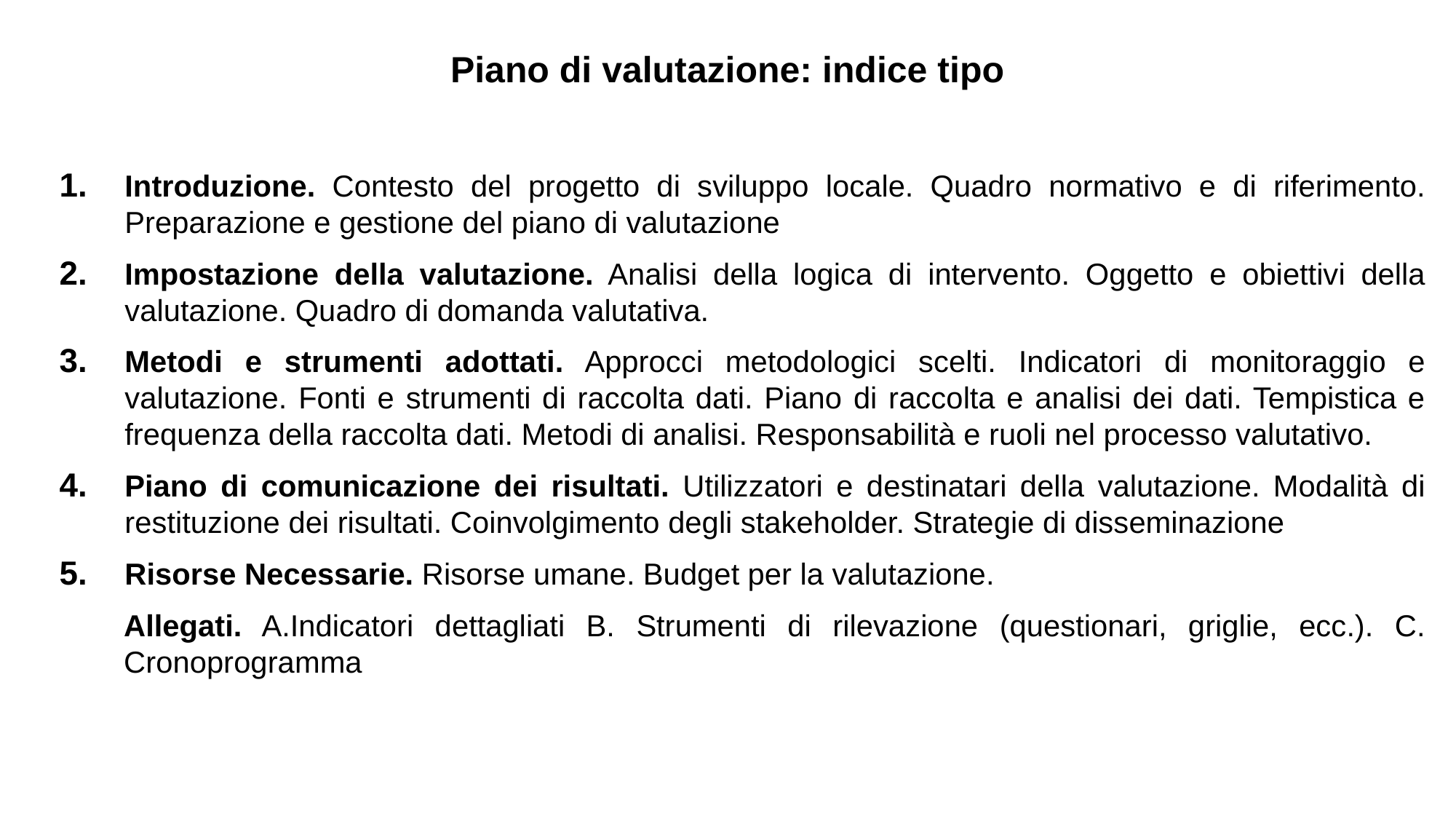

Piano di valutazione: indice tipo
Introduzione. Contesto del progetto di sviluppo locale. Quadro normativo e di riferimento. Preparazione e gestione del piano di valutazione
Impostazione della valutazione. Analisi della logica di intervento. Oggetto e obiettivi della valutazione. Quadro di domanda valutativa.
Metodi e strumenti adottati. Approcci metodologici scelti. Indicatori di monitoraggio e valutazione. Fonti e strumenti di raccolta dati. Piano di raccolta e analisi dei dati. Tempistica e frequenza della raccolta dati. Metodi di analisi. Responsabilità e ruoli nel processo valutativo.
Piano di comunicazione dei risultati. Utilizzatori e destinatari della valutazione. Modalità di restituzione dei risultati. Coinvolgimento degli stakeholder. Strategie di disseminazione
Risorse Necessarie. Risorse umane. Budget per la valutazione.
Allegati. A.Indicatori dettagliati B. Strumenti di rilevazione (questionari, griglie, ecc.). C. Cronoprogramma